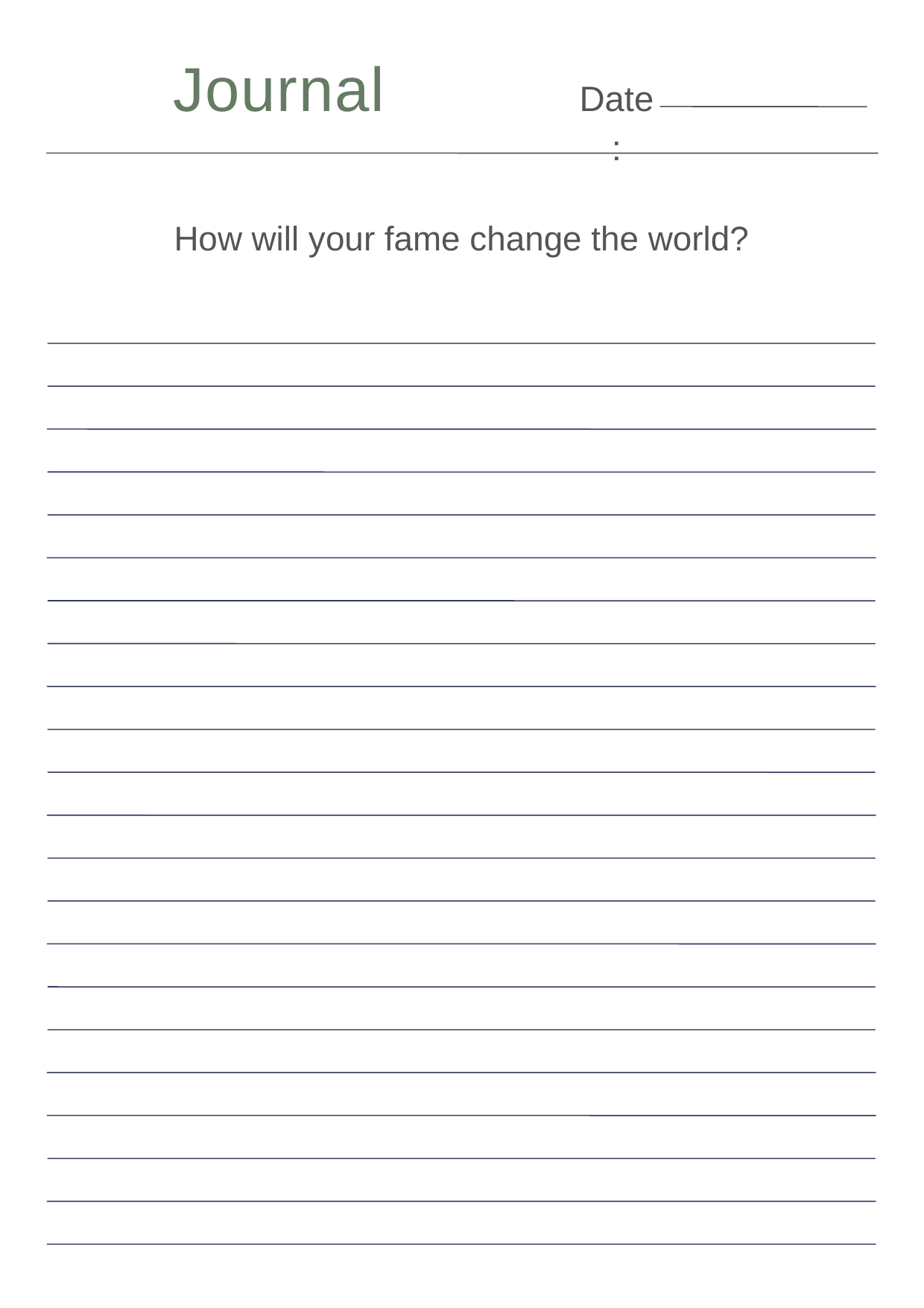

Journal
Date:

How will your fame change the world?